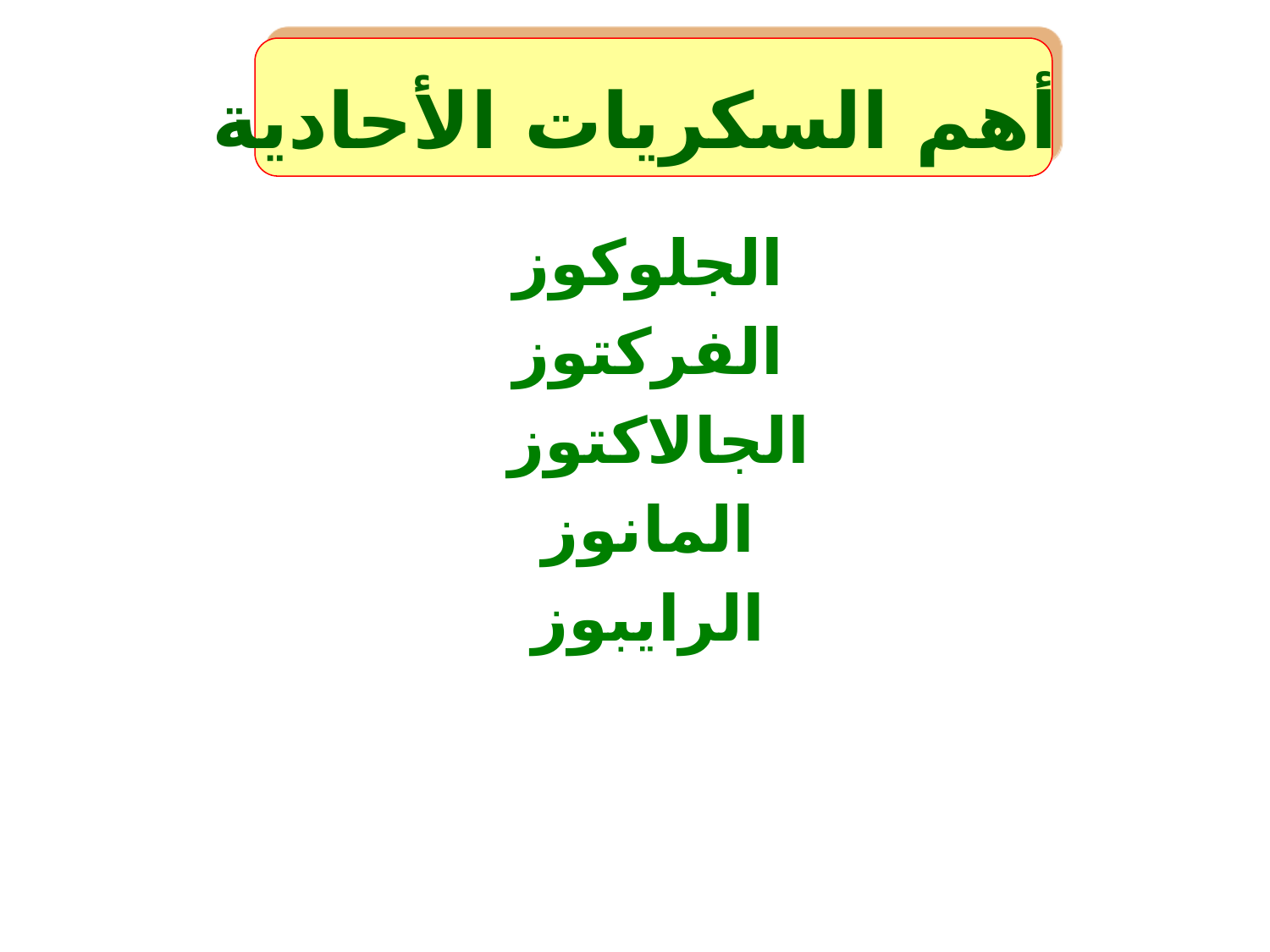

# أهم السكريات الأحادية

الجلوكوز
الفركتوز
الجالاكتوز
المانوز
الرايبوز